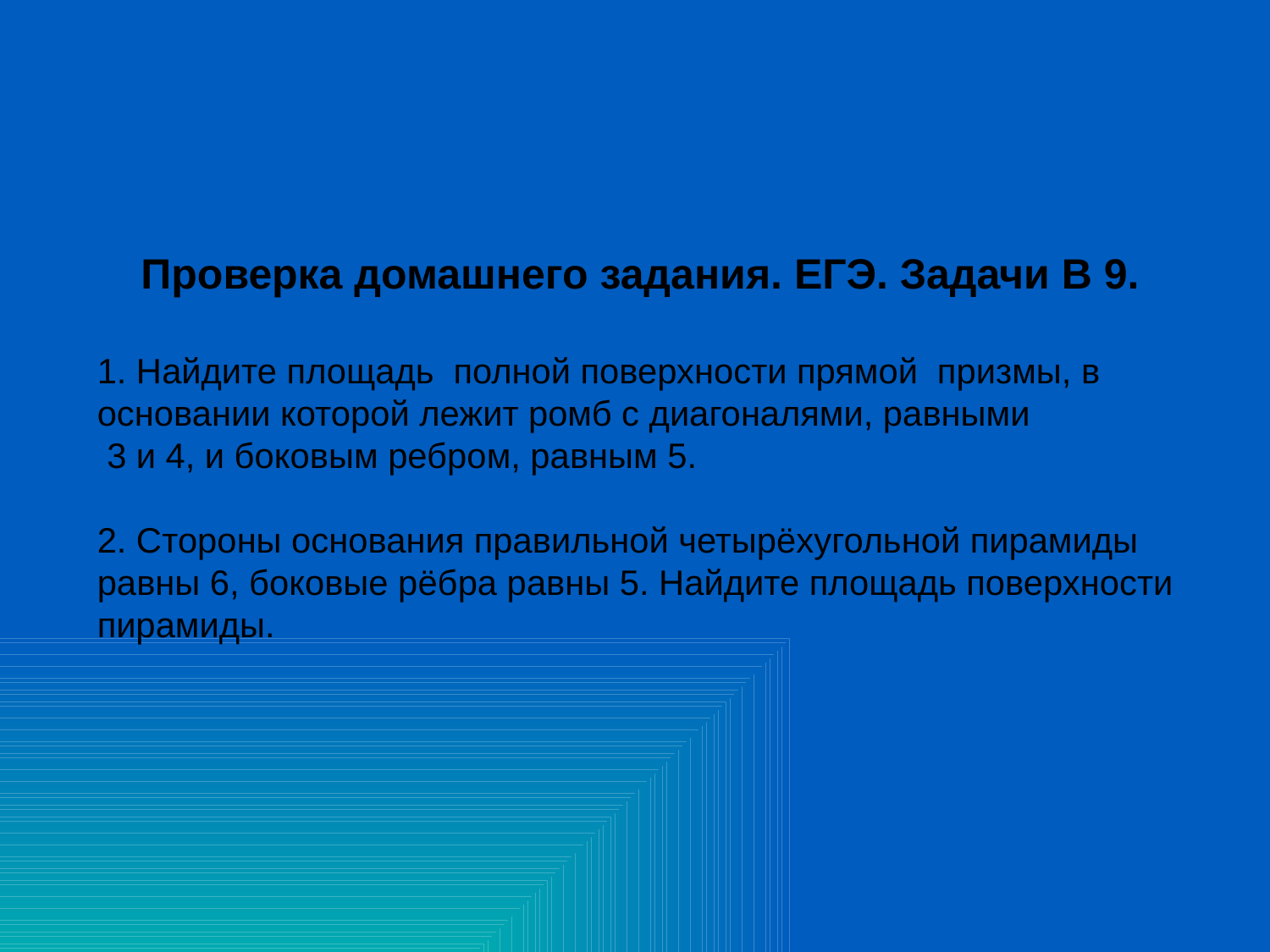

Проверка домашнего задания. ЕГЭ. Задачи В 9.

1. Найдите площадь  полной поверхности прямой  призмы, в основании которой лежит ромб с диагоналями, равными
 3 и 4, и боковым ребром, равным 5.

2. Стороны основания правильной четырёхугольной пирамиды равны 6, боковые рёбра равны 5. Найдите площадь поверхности пирамиды.